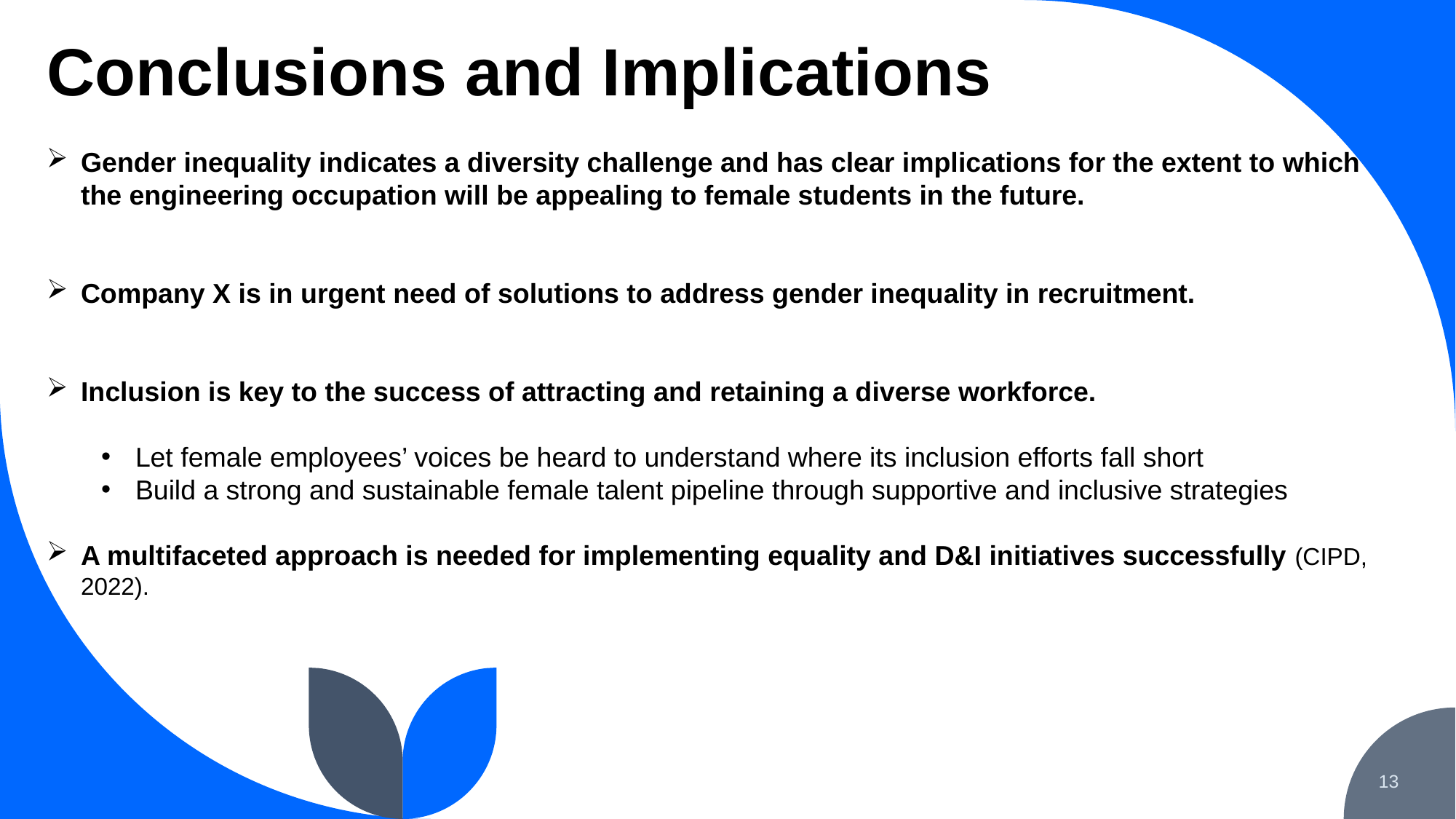

# Conclusions and Implications
Gender inequality indicates a diversity challenge and has clear implications for the extent to which the engineering occupation will be appealing to female students in the future.

Company X is in urgent need of solutions to address gender inequality in recruitment.

Inclusion is key to the success of attracting and retaining a diverse workforce.

Let female employees’ voices be heard to understand where its inclusion efforts fall short
Build a strong and sustainable female talent pipeline through supportive and inclusive strategies

A multifaceted approach is needed for implementing equality and D&I initiatives successfully (CIPD, 2022).

13